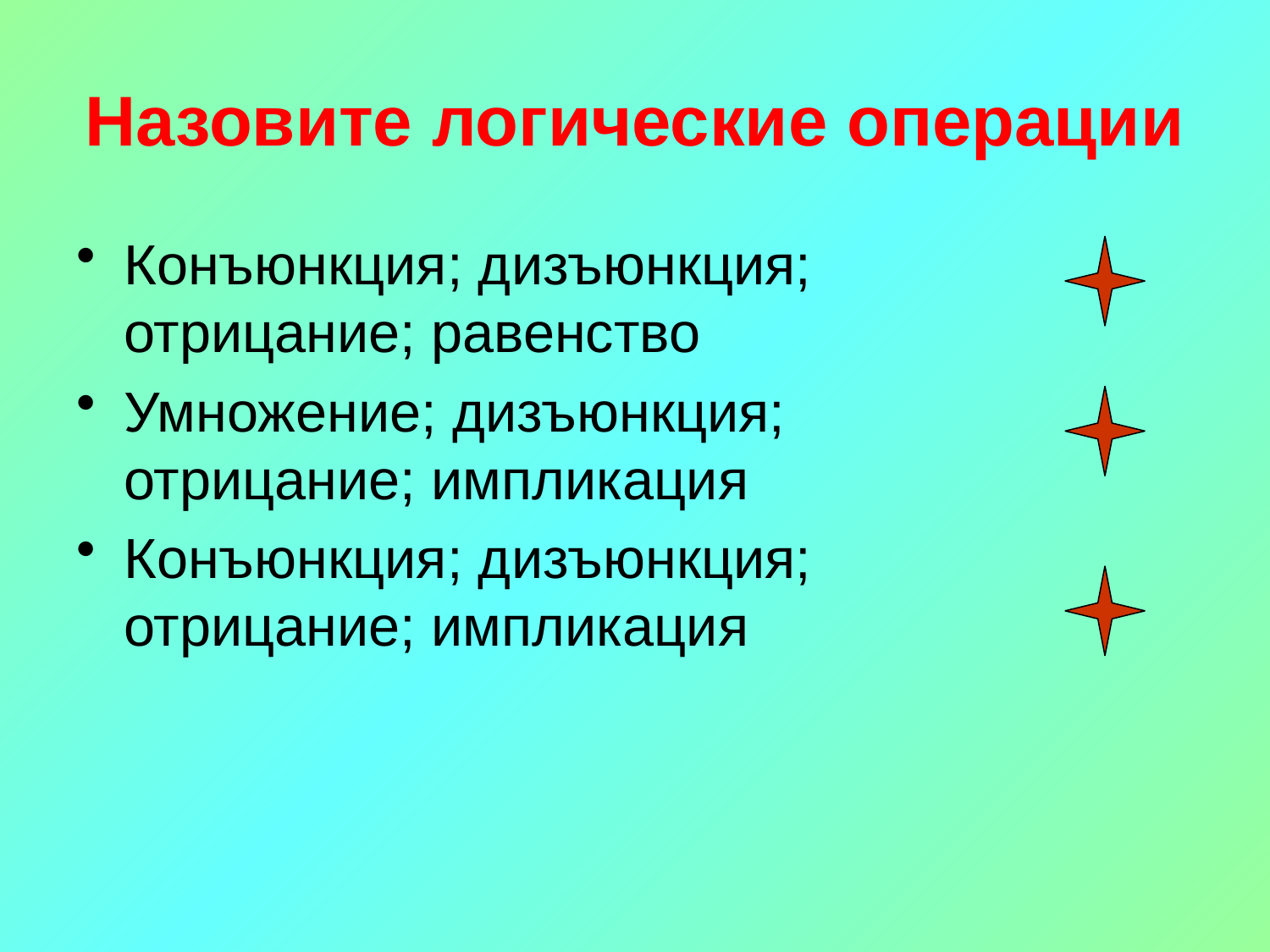

# Назовите логические операции
Конъюнкция; дизъюнкция; отрицание; равенство
Умножение; дизъюнкция; отрицание; импликация
Конъюнкция; дизъюнкция; отрицание; импликация